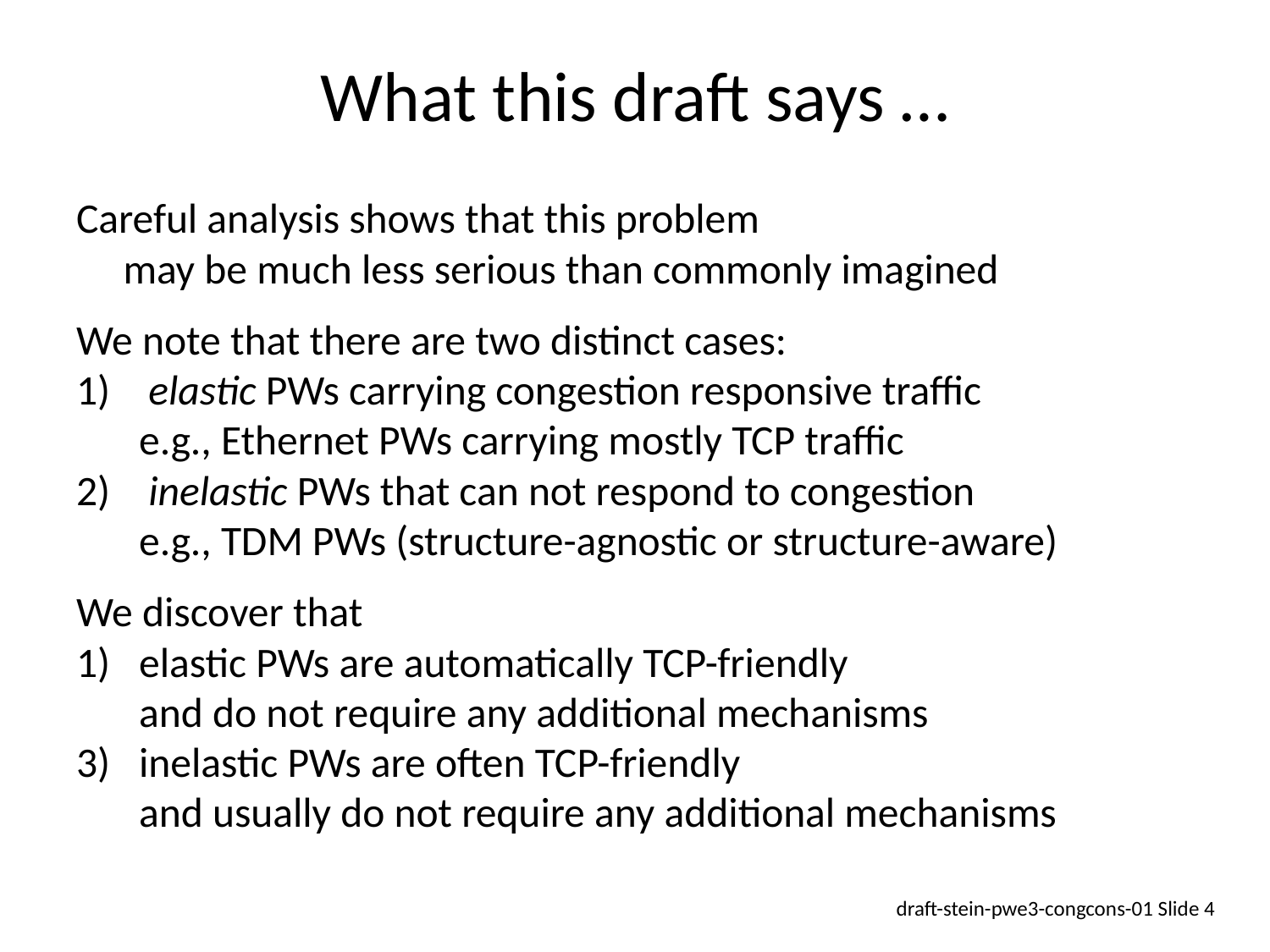

# What this draft says …
Careful analysis shows that this problem
	may be much less serious than commonly imagined
We note that there are two distinct cases:
 elastic PWs carrying congestion responsive traffic
	e.g., Ethernet PWs carrying mostly TCP traffic
 inelastic PWs that can not respond to congestion
	e.g., TDM PWs (structure-agnostic or structure-aware)
We discover that
1)	elastic PWs are automatically TCP-friendly
		and do not require any additional mechanisms
inelastic PWs are often TCP-friendly
		and usually do not require any additional mechanisms
draft-stein-pwe3-congcons-01 Slide 4